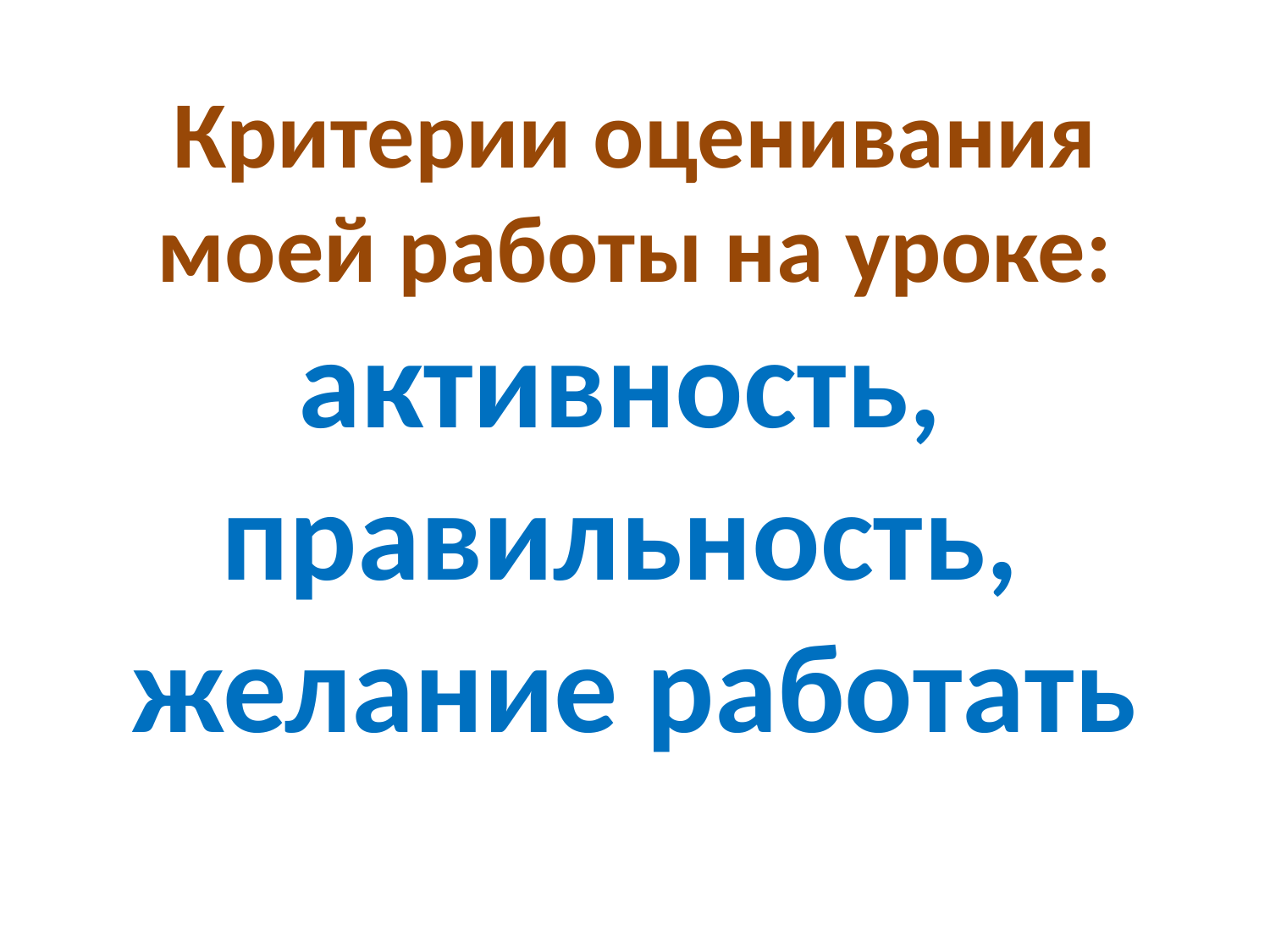

# Критерии оценивания моей работы на уроке: активность, правильность, желание работать